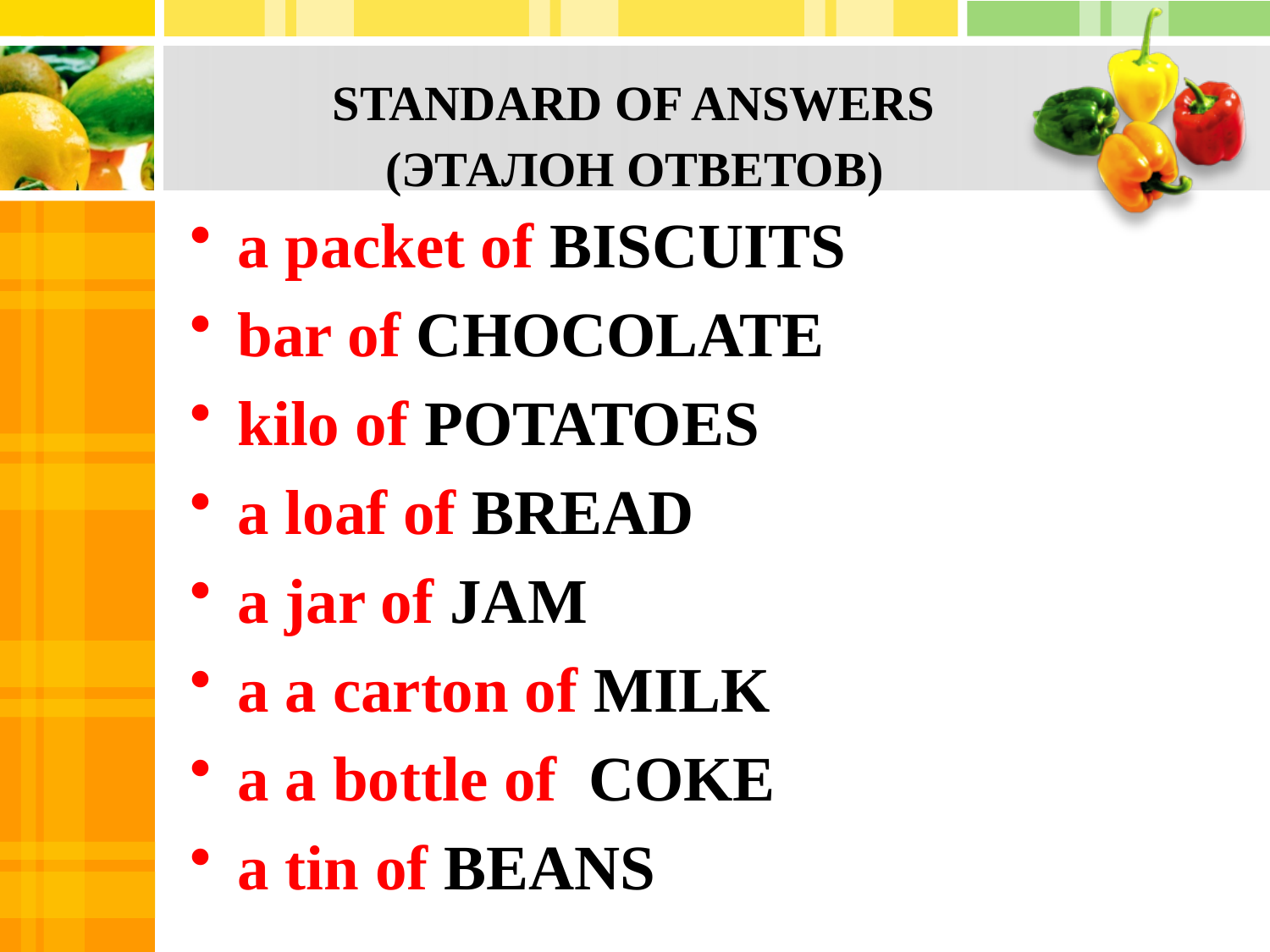

# STANDARD OF ANSWERS (ЭТАЛОН ОТВЕТОВ)
a packet of BISCUITS
bar of CHOCOLATE
kilo of POTATOES
a loaf of BREAD
a jar of JAM
a a carton of MILK
a a bottle of  COKE
a tin of BEANS